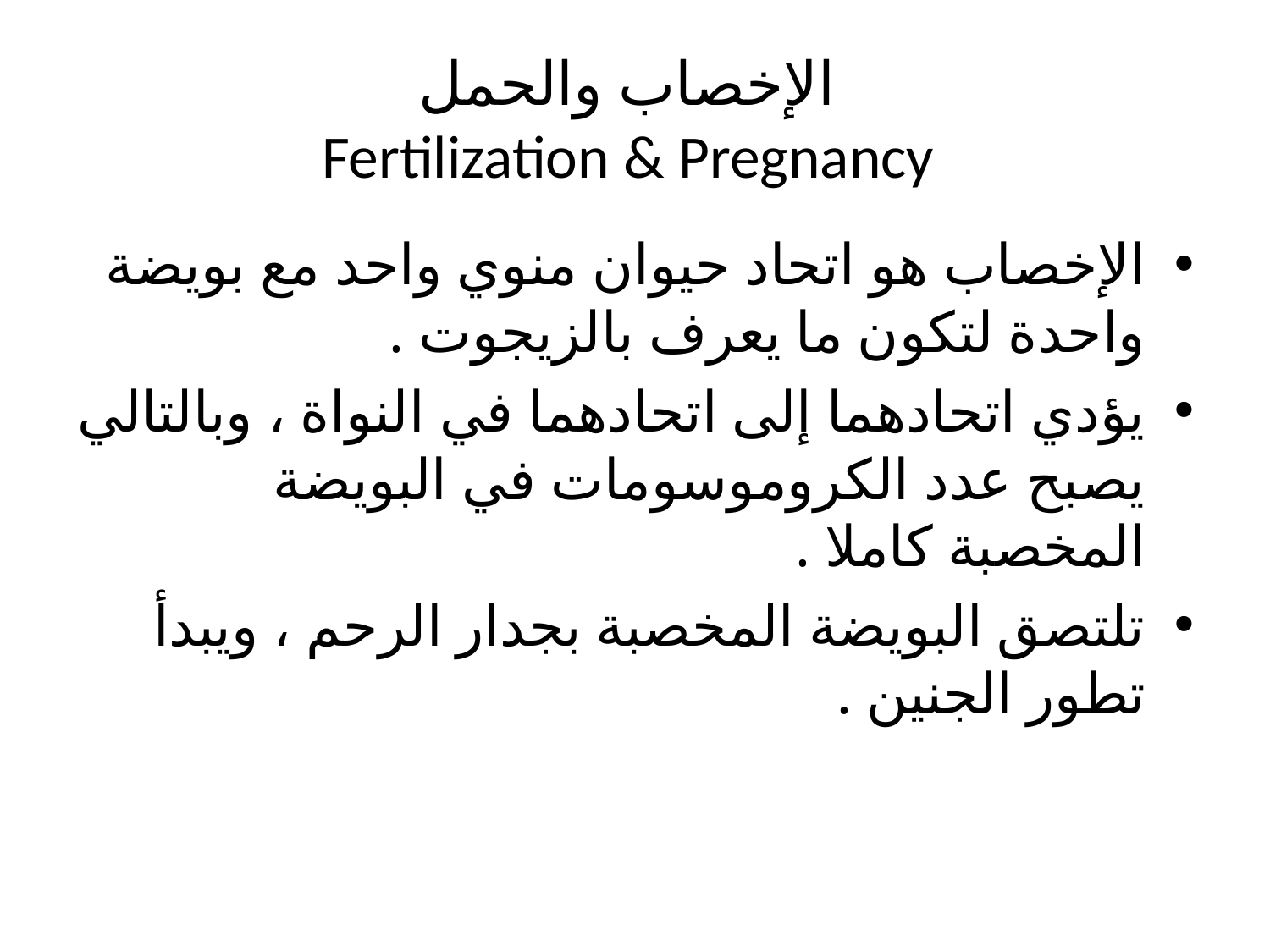

# الإخصاب والحمل Fertilization & Pregnancy
الإخصاب هو اتحاد حيوان منوي واحد مع بويضة واحدة لتكون ما يعرف بالزيجوت .
يؤدي اتحادهما إلى اتحادهما في النواة ، وبالتالي يصبح عدد الكروموسومات في البويضة المخصبة كاملا .
تلتصق البويضة المخصبة بجدار الرحم ، ويبدأ تطور الجنين .